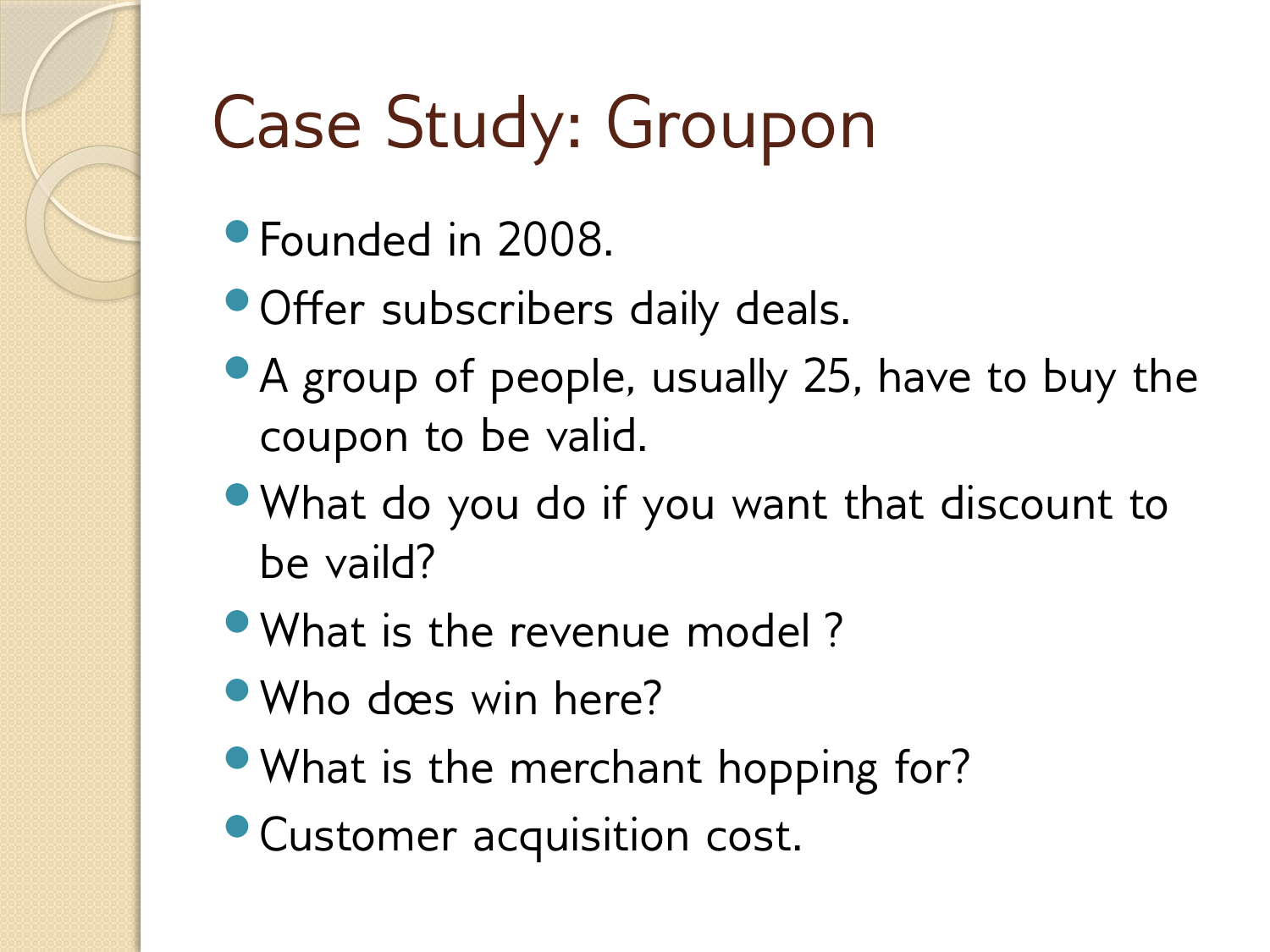

# Case Study: Groupon
Founded in 2008.
Offer subscribers daily deals.
A group of people, usually 25, have to buy the coupon to be valid.
What do you do if you want that discount to be vaild?
What is the revenue model ?
Who does win here?
What is the merchant hopping for?
Customer acquisition cost.